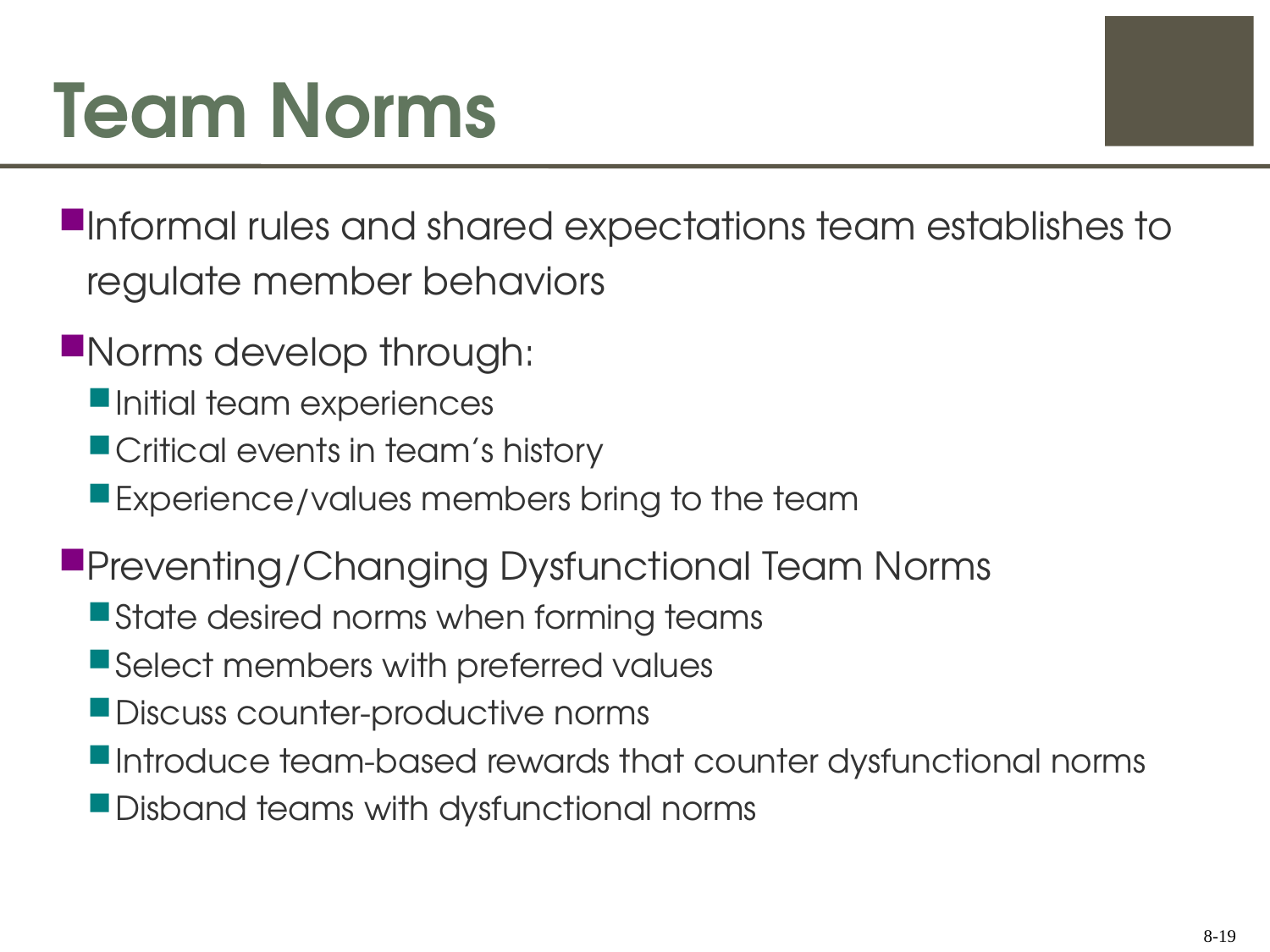

# Team Norms
Informal rules and shared expectations team establishes to regulate member behaviors
Norms develop through:
Initial team experiences
Critical events in team’s history
Experience/values members bring to the team
Preventing/Changing Dysfunctional Team Norms
State desired norms when forming teams
Select members with preferred values
Discuss counter-productive norms
Introduce team-based rewards that counter dysfunctional norms
Disband teams with dysfunctional norms